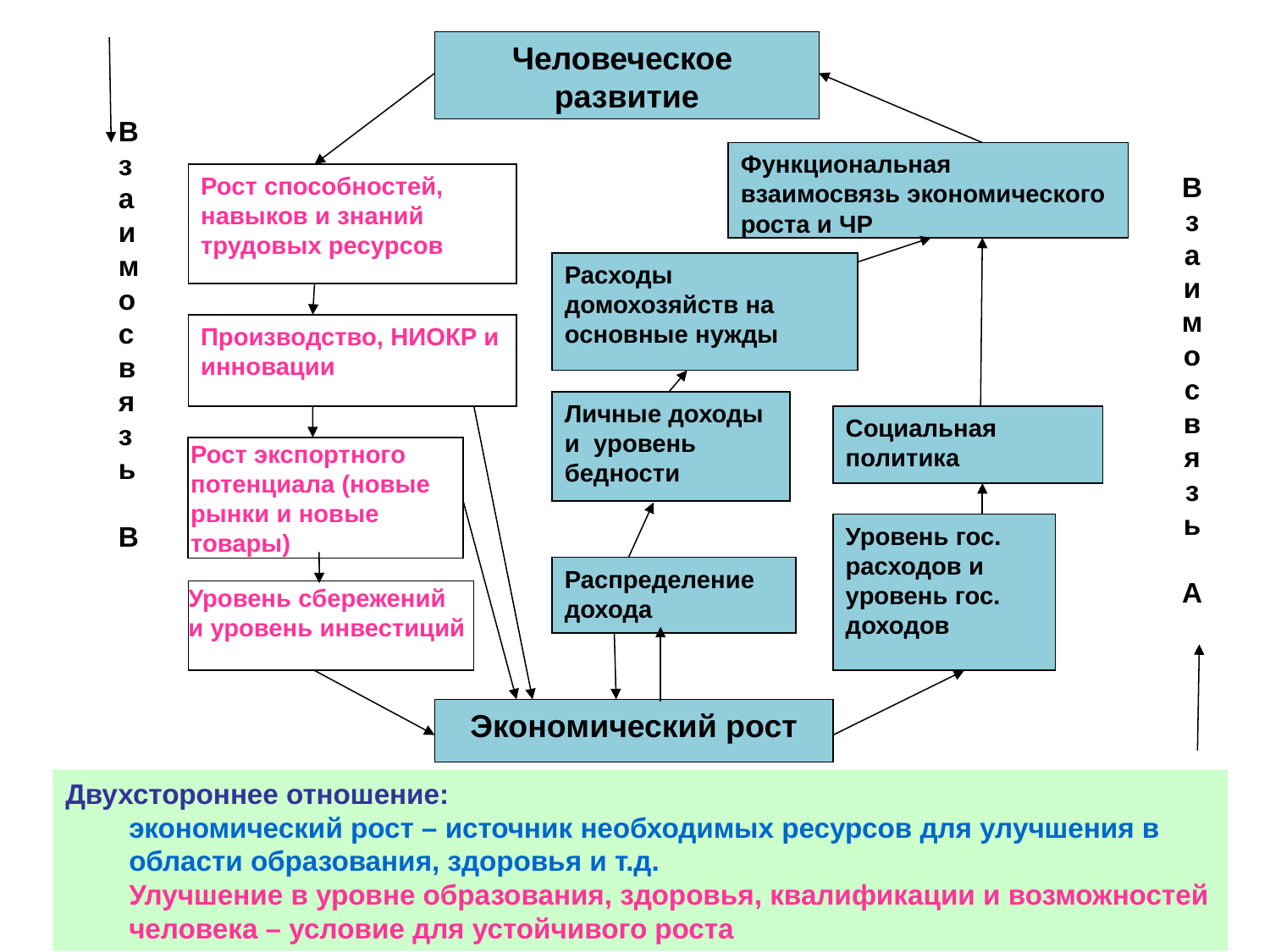

Человеческое  развитие

В
з
а
и
м
о
с
в
я
з
ь

В

В
з
а
им
о
с
в
я
з
ь

А

Функциональная взаимосвязь экономического роста и ЧР
Рост способностей, навыков и знаний трудовых ресурсов
Расходы домохозяйств на основные нужды
Производство, НИОКР и инновации
Личные доходы  и  уровень бедности
Социальная политика
Рост экспортного потенциала (новые рынки и новые товары)
Уровень гос. расходов и уровень гос. доходов
Распределение дохода
Уровень сбережений
и уровень инвестиций
Экономический рост
Двухстороннее отношение:
экономический рост – источник необходимых ресурсов для улучшения в области образования, здоровья и т.д.
Улучшение в уровне образования, здоровья, квалификации и возможностей человека – условие для устойчивого роста